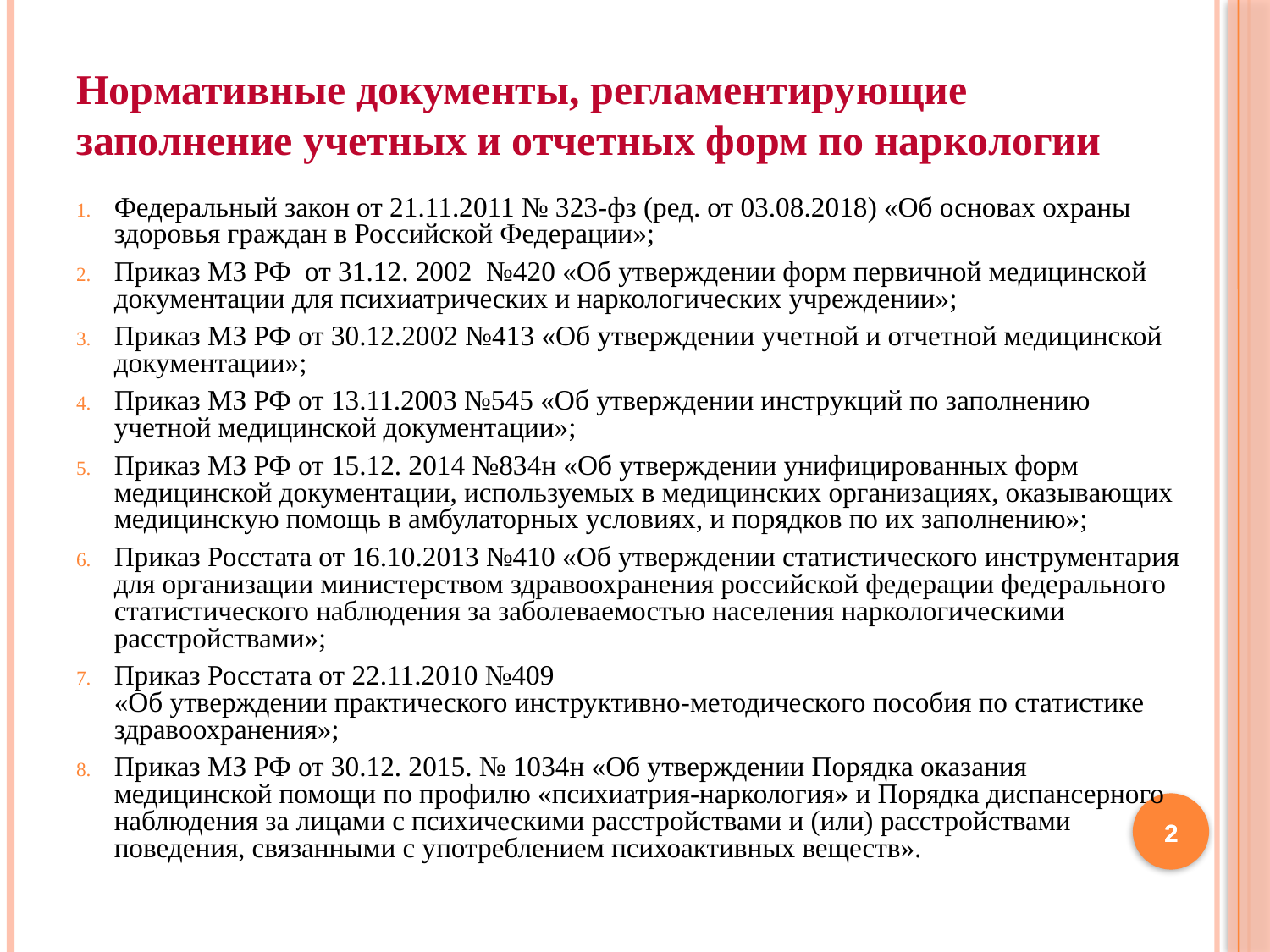

# Нормативные документы, регламентирующие заполнение учетных и отчетных форм по наркологии
Федеральный закон от 21.11.2011 № 323-фз (ред. от 03.08.2018) «Об основах охраны здоровья граждан в Российской Федерации»;
Приказ МЗ РФ  от 31.12. 2002  №420 «Об утверждении форм первичной медицинской документации для психиатрических и наркологических учреждении»;
Приказ МЗ РФ от 30.12.2002 №413 «Об утверждении учетной и отчетной медицинской документации»;
Приказ МЗ РФ от 13.11.2003 №545 «Об утверждении инструкций по заполнению учетной медицинской документации»;
Приказ МЗ РФ от 15.12. 2014 №834н «Об утверждении унифицированных форм медицинской документации, используемых в медицинских организациях, оказывающих медицинскую помощь в амбулаторных условиях, и порядков по их заполнению»;
Приказ Росстата от 16.10.2013 №410 «Об утверждении статистического инструментария для организации министерством здравоохранения российской федерации федерального статистического наблюдения за заболеваемостью населения наркологическими расстройствами»;
Приказ Росстата от 22.11.2010 №409
«Об утверждении практического инструктивно-методического пособия по статистике здравоохранения»;
Приказ МЗ РФ от 30.12. 2015. № 1034н «Об утверждении Порядка оказания медицинской помощи по профилю «психиатрия-наркология» и Порядка диспансерного наблюдения за лицами с психическими расстройствами и (или) расстройствами поведения, связанными с употреблением психоактивных веществ».

2
2